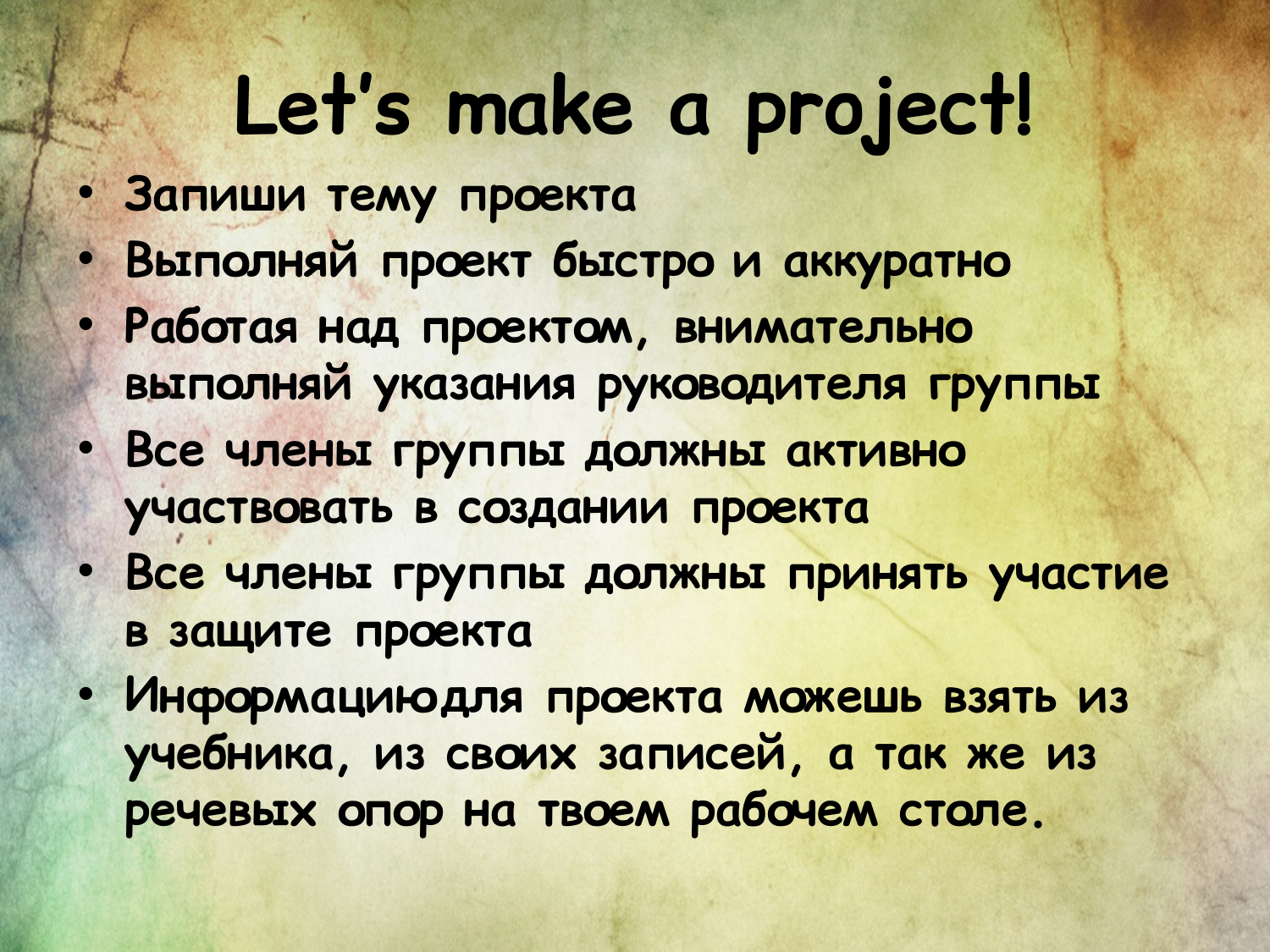

# Let’s make a project!
Запиши тему проекта
Выполняй проект быстро и аккуратно
Работая над проектом, внимательно выполняй указания руководителя группы
Все члены группы должны активно участвовать в создании проекта
Все члены группы должны принять участие в защите проекта
Информацию для проекта можешь взять из учебника, из своих записей, а так же из речевых опор на твоем рабочем столе.